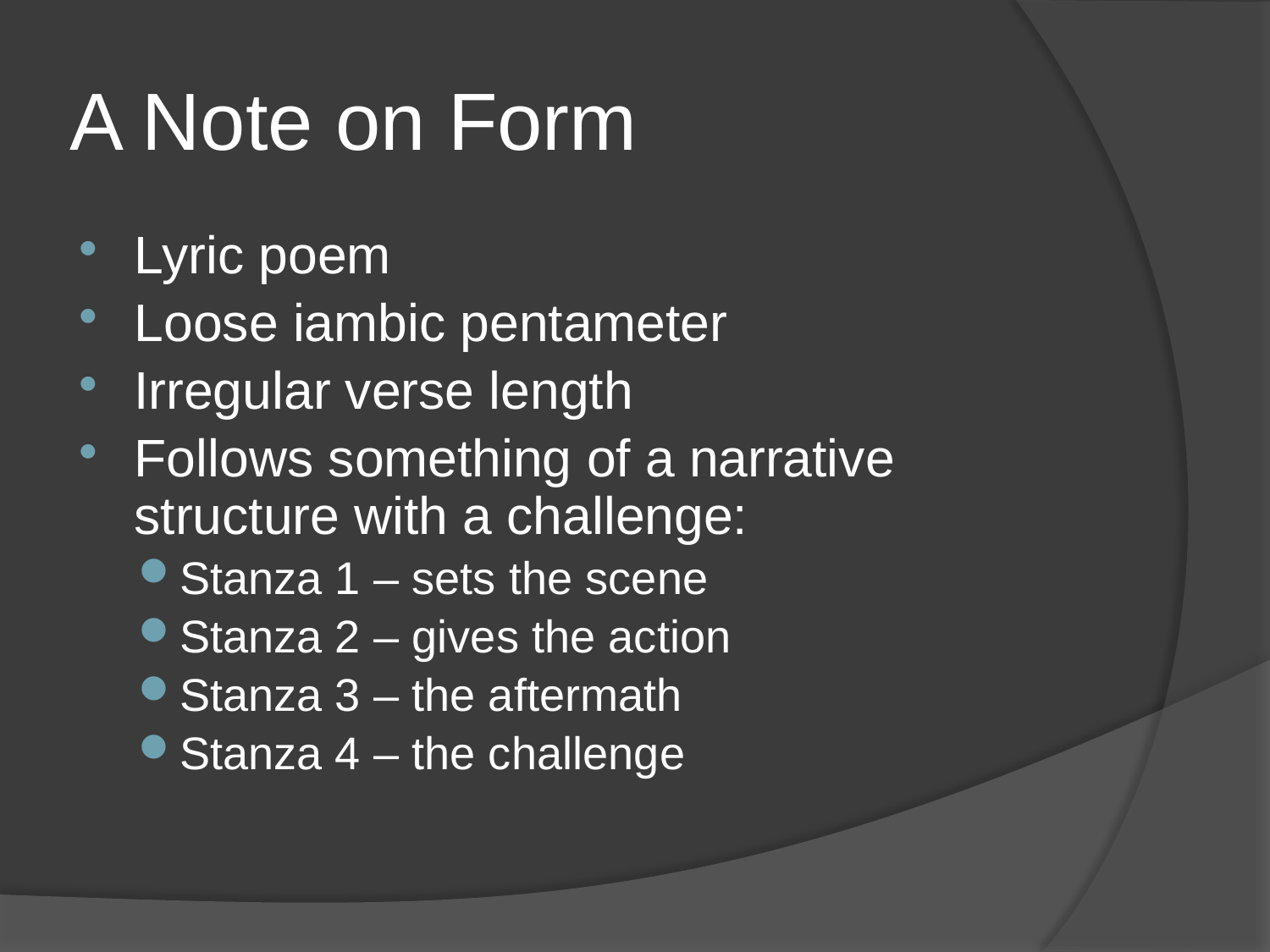

# A Note on Form
Lyric poem
Loose iambic pentameter
Irregular verse length
Follows something of a narrative structure with a challenge:
Stanza 1 – sets the scene
Stanza 2 – gives the action
Stanza 3 – the aftermath
Stanza 4 – the challenge